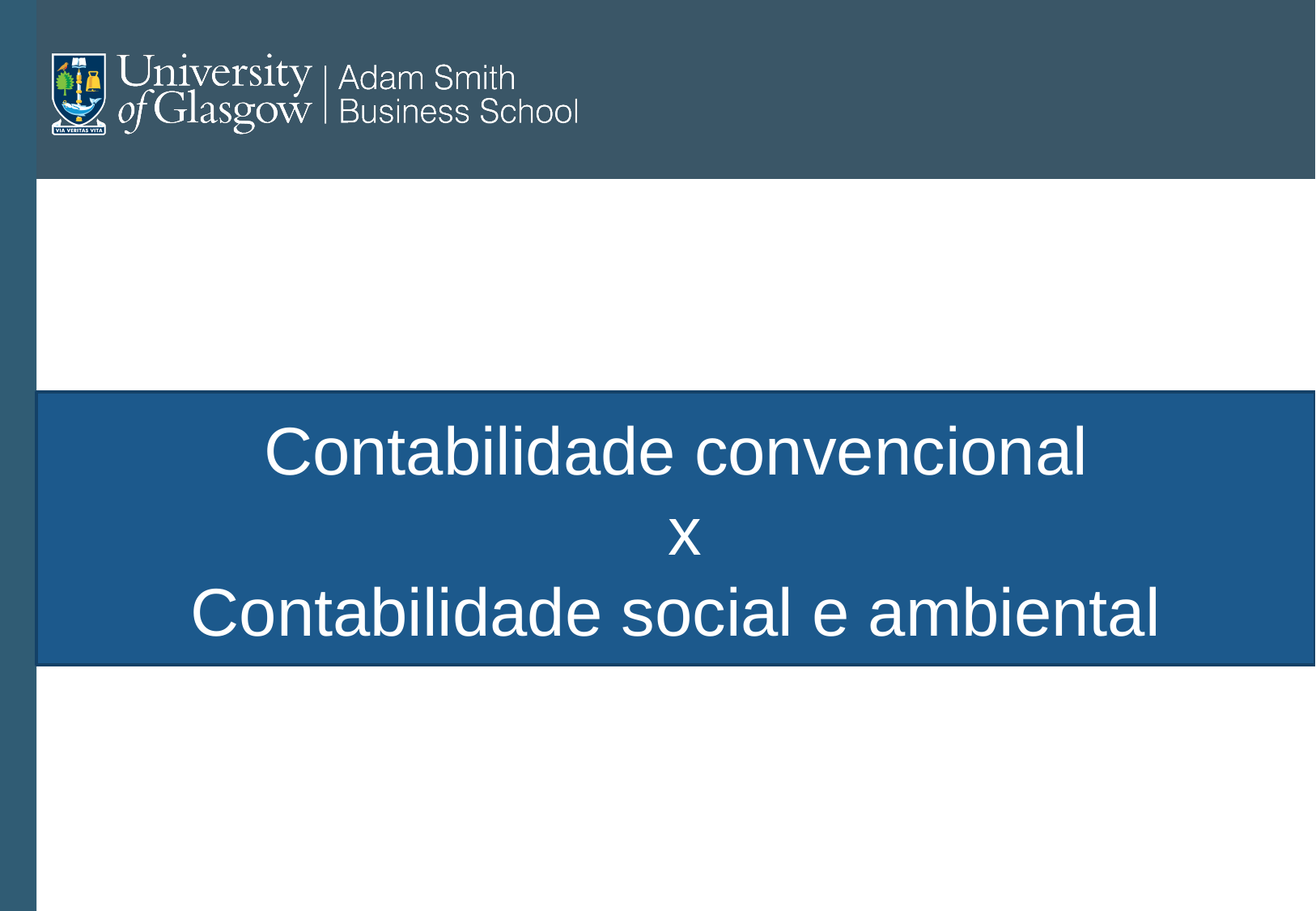

Contabilidade convencional
 x
Contabilidade social e ambiental